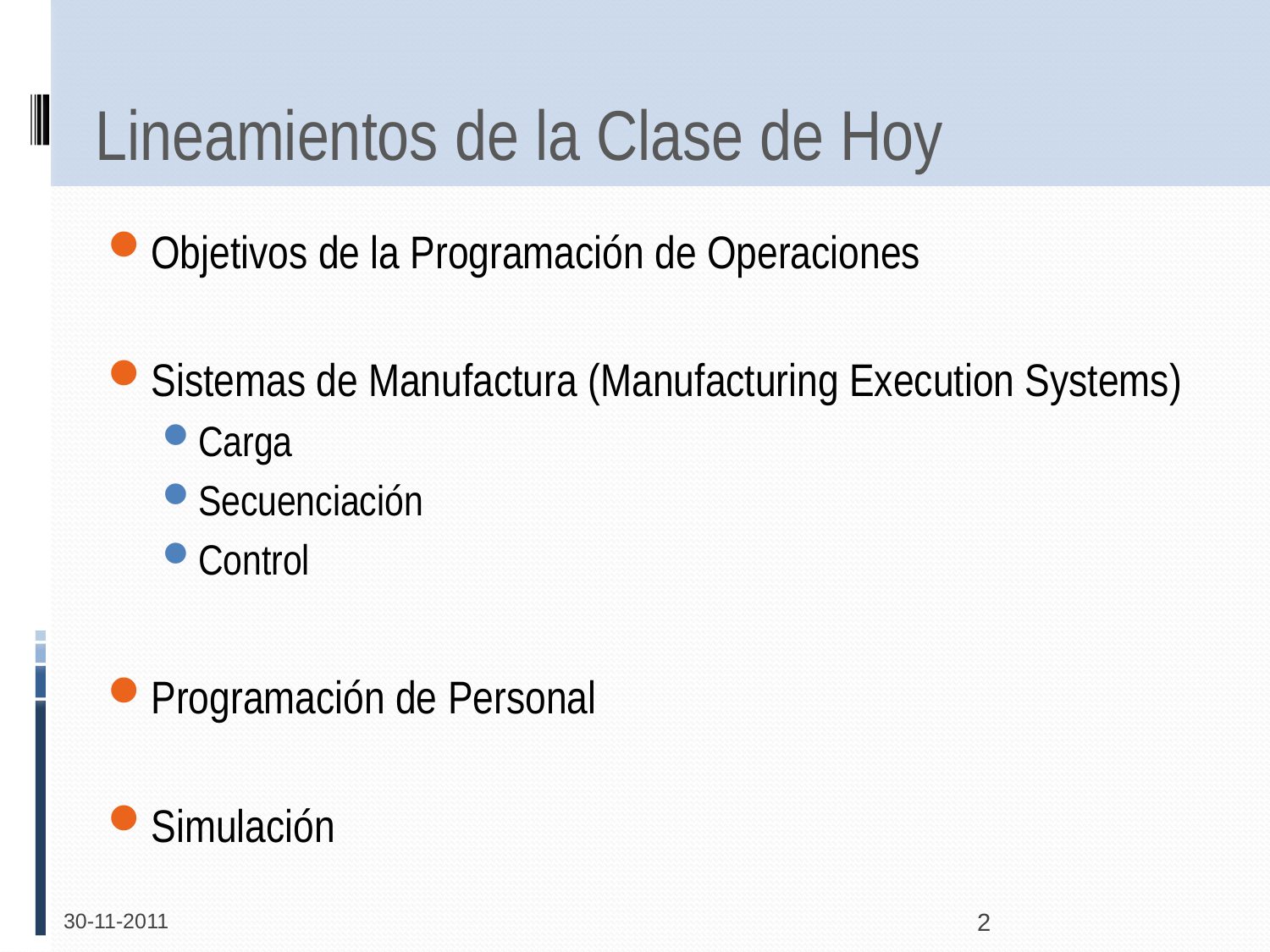

# Lineamientos de la Clase de Hoy
Objetivos de la Programación de Operaciones

Sistemas de Manufactura (Manufacturing Execution Systems)
Carga
Secuenciación
Control

Programación de Personal

Simulación

30-11-2011
2